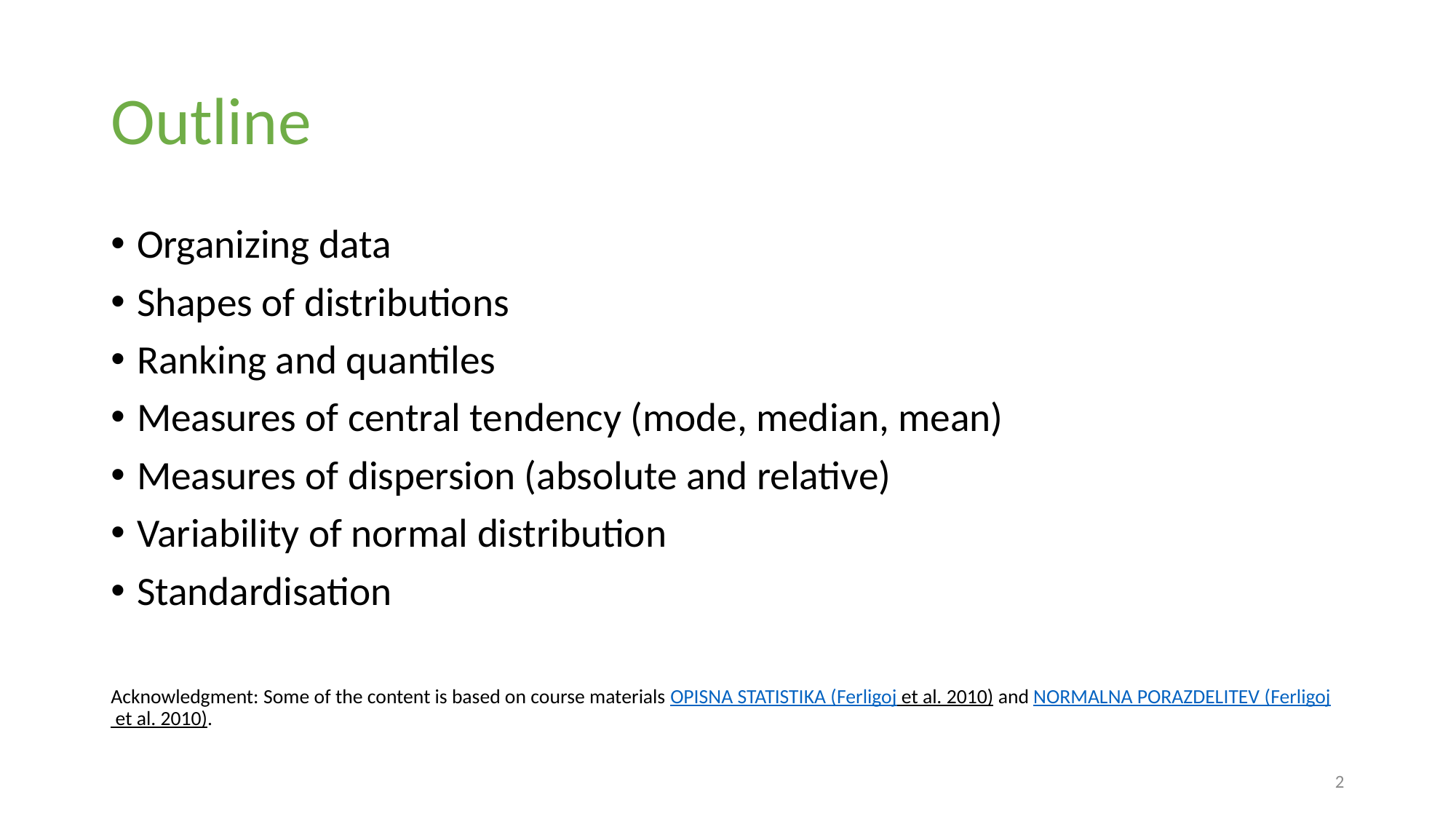

# Outline
Organizing data
Shapes of distributions
Ranking and quantiles
Measures of central tendency (mode, median, mean)
Measures of dispersion (absolute and relative)
Variability of normal distribution
Standardisation

Acknowledgment: Some of the content is based on course materials OPISNA STATISTIKA (Ferligoj et al. 2010) and NORMALNA PORAZDELITEV (Ferligoj et al. 2010).
2